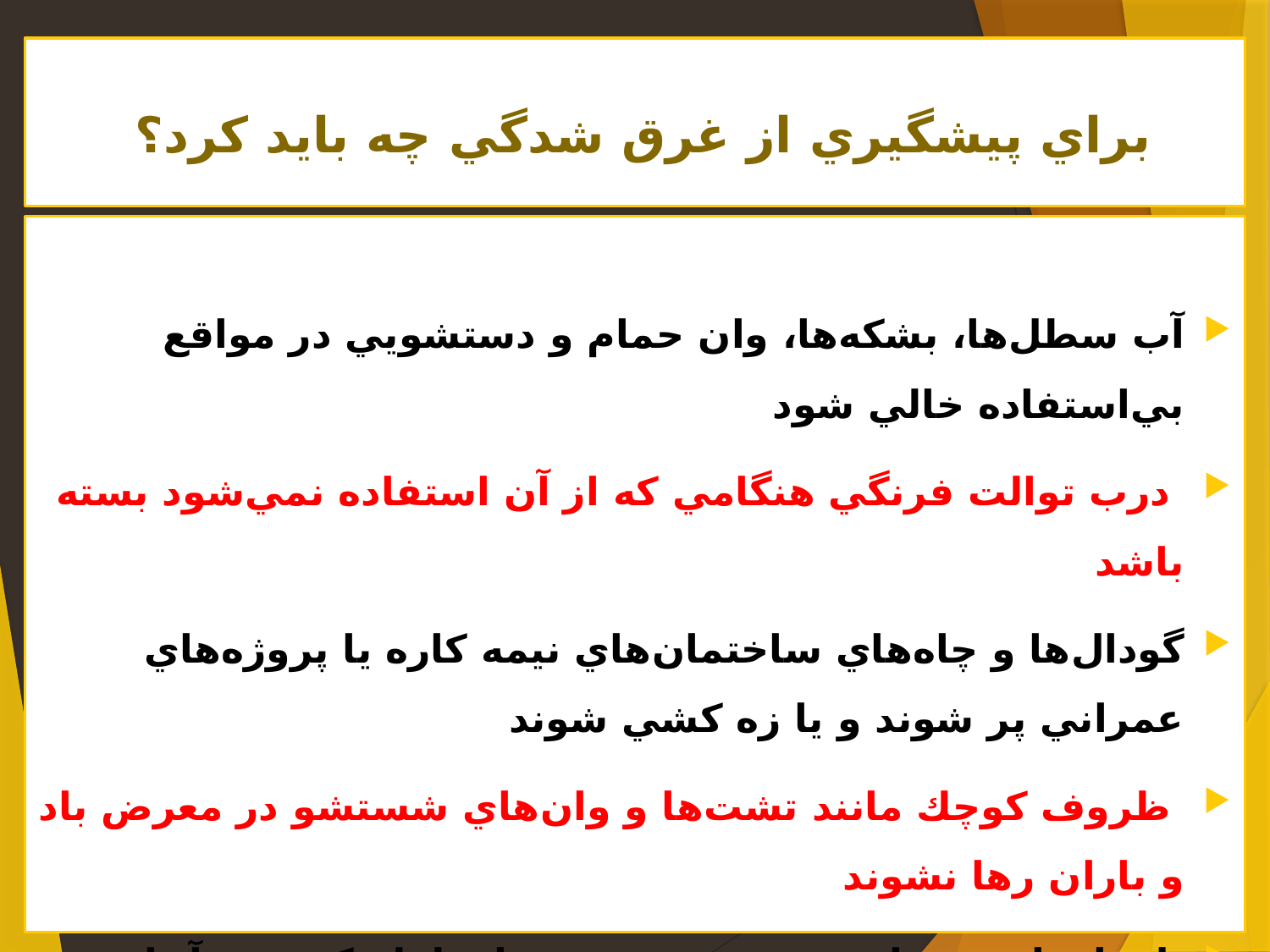

# براي پيشگيري از غرق شدگي چه بايد كرد؟

آب سطل‌ها، بشكه‌ها، وان‌ حمام و دستشويي در مواقع بي‌استفاده خالي شود
 درب توالت فرنگي هنگامي كه از آن استفاده نمي‌شود بسته باشد
گودال‌ها و چاه‌هاي ساختمان‌هاي نيمه كاره يا پروژه‌هاي عمراني پر شوند و يا زه كشي شوند
 ظروف كوچك مانند تشت‌ها و وان‌هاي شستشو در معرض باد و باران رها نشوند
پل‌هاي ايمن ساخته شود و سيستم‌هاي لوله كشي و آبياري استاندارد نصب شود
مراكز تفريحي ايمن براي شناي كودكان تأسيس شوند  و استخرهاي مهندسي شده و ايمن با اعماق مشخص و بدون وجود ناهمواري در كف ساخته شوند